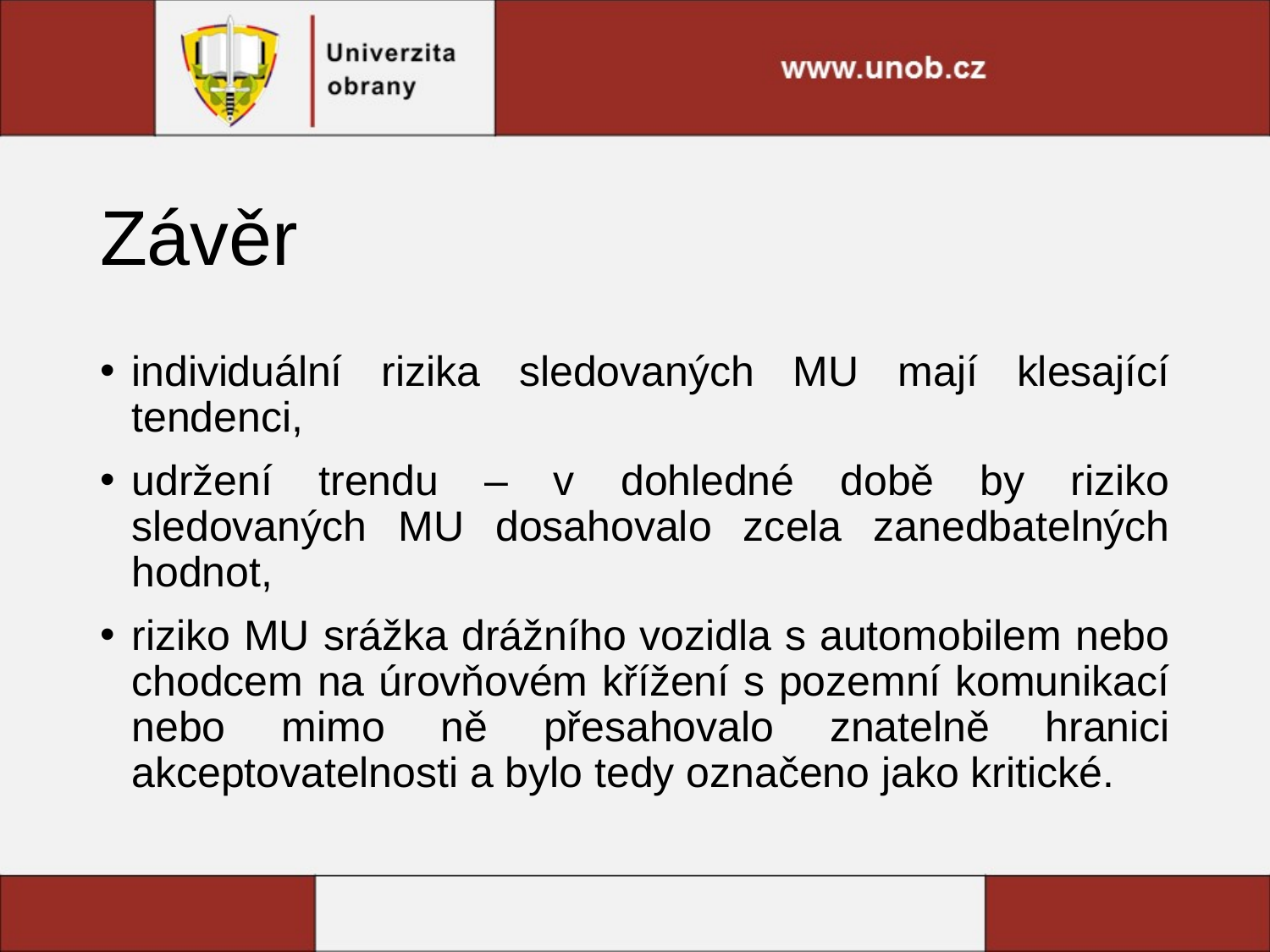

# Závěr
individuální rizika sledovaných MU mají klesající tendenci,
udržení trendu – v dohledné době by riziko sledovaných MU dosahovalo zcela zanedbatelných hodnot,
riziko MU srážka drážního vozidla s automobilem nebo chodcem na úrovňovém křížení s pozemní komunikací nebo mimo ně přesahovalo znatelně hranici akceptovatelnosti a bylo tedy označeno jako kritické.